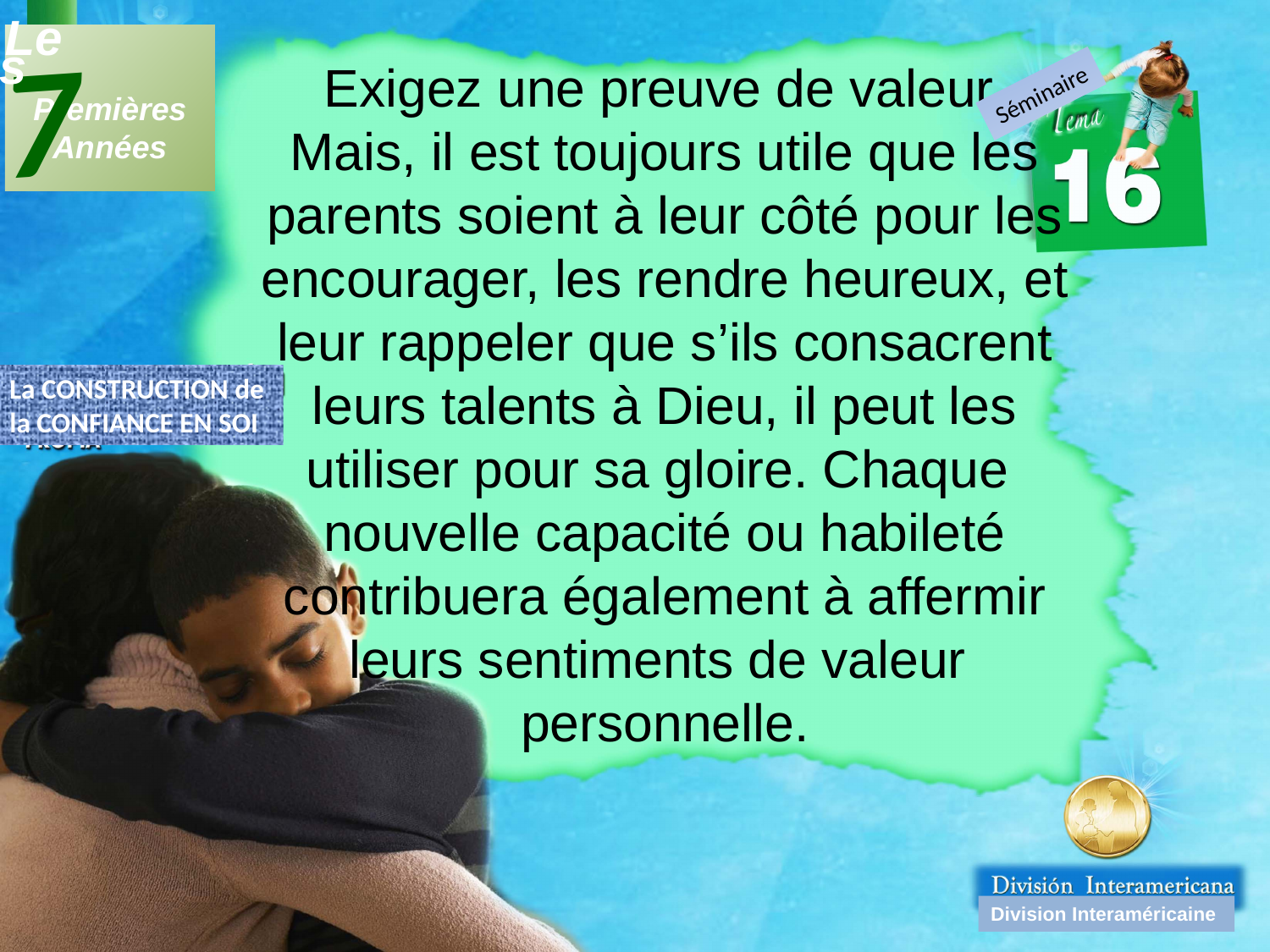

7
Les
         Premières
Années
Exigez une preuve de valeur. Mais, il est toujours utile que les parents soient à leur côté pour les encourager, les rendre heureux, et leur rappeler que s’ils consacrent leurs talents à Dieu, il peut les utiliser pour sa gloire. Chaque
nouvelle capacité ou habileté contribuera également à affermir leurs sentiments de valeur
personnelle.
Séminaire
La CONSTRUCTION de
la CONFIANCE EN SOI
Division Interaméricaine